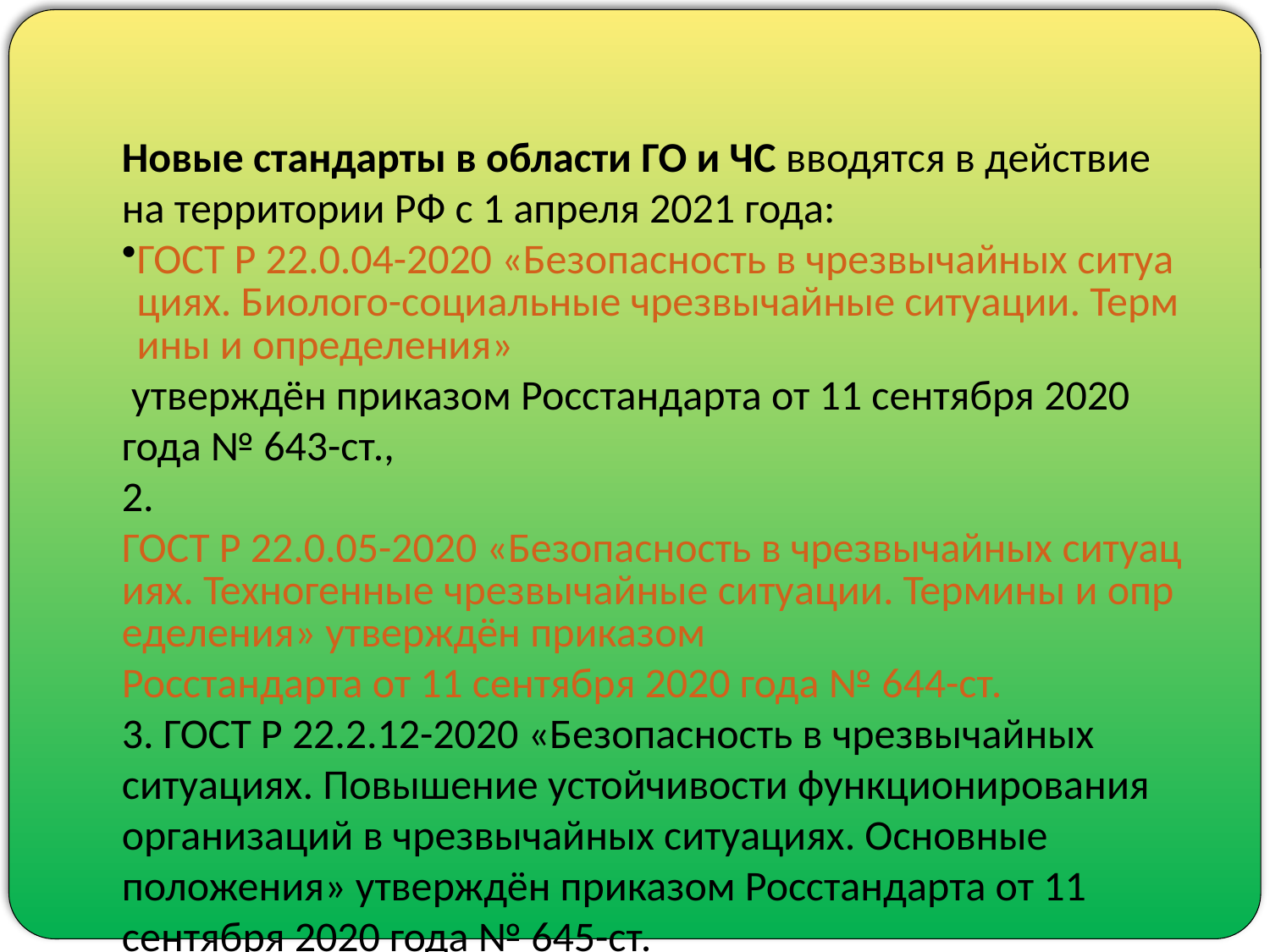

Новые стандарты в области ГО и ЧС вводятся в действие на территории РФ с 1 апреля 2021 года:
ГОСТ Р 22.0.04-2020 «Безопасность в чрезвычайных ситуациях. Биолого-социальные чрезвычайные ситуации. Термины и определения» утверждён приказом Росстандарта от 11 сентября 2020 года № 643-ст.,
2. ГОСТ Р 22.0.05-2020 «Безопасность в чрезвычайных ситуациях. Техногенные чрезвычайные ситуации. Термины и определения» утверждён приказом Росстандарта от 11 сентября 2020 года № 644-ст.
3. ГОСТ Р 22.2.12-2020 «Безопасность в чрезвычайных ситуациях. Повышение устойчивости функционирования организаций в чрезвычайных ситуациях. Основные положения» утверждён приказом Росстандарта от 11 сентября 2020 года № 645-ст.